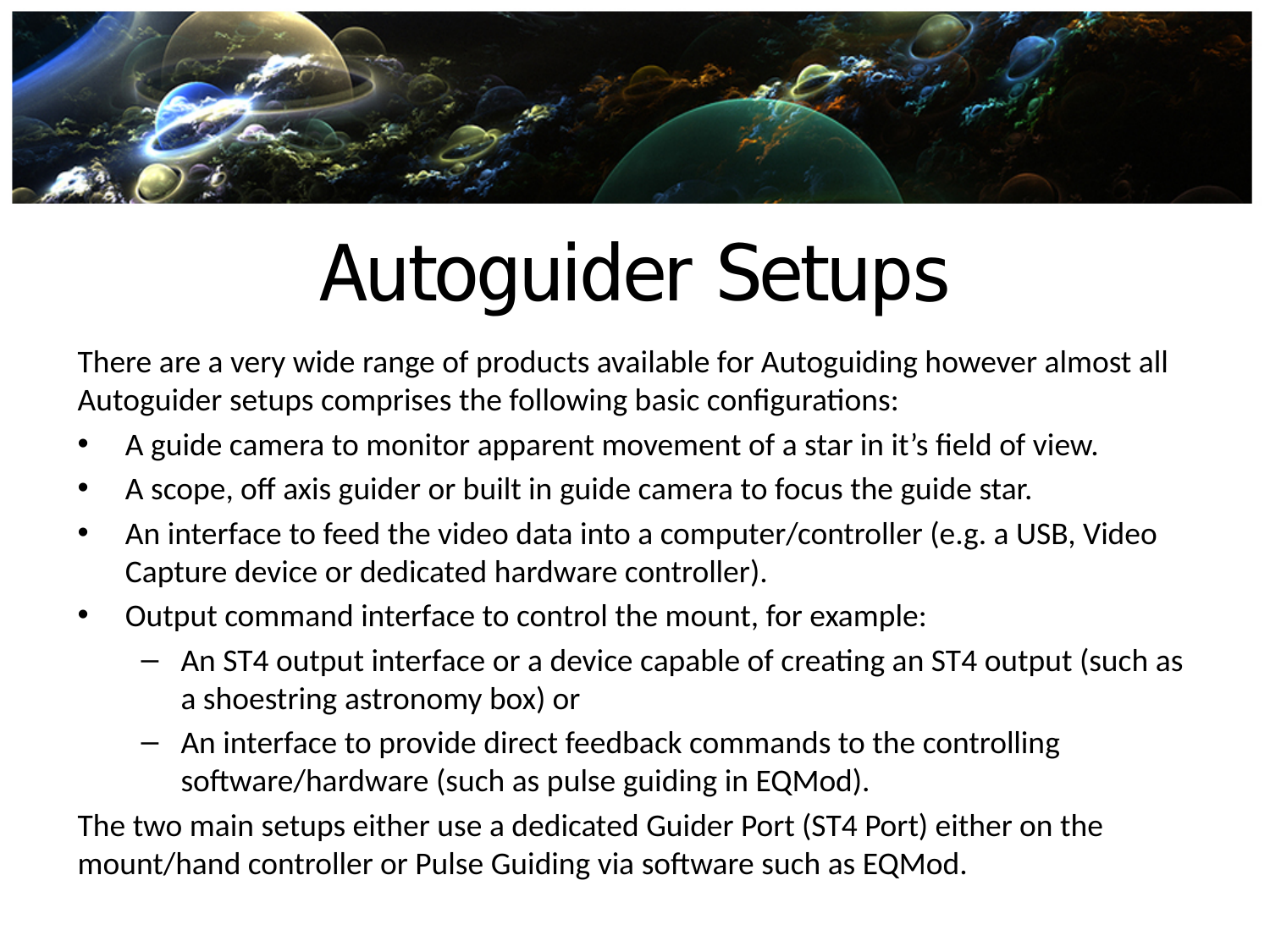

# Autoguider Setups
There are a very wide range of products available for Autoguiding however almost all Autoguider setups comprises the following basic configurations:
A guide camera to monitor apparent movement of a star in it’s field of view.
A scope, off axis guider or built in guide camera to focus the guide star.
An interface to feed the video data into a computer/controller (e.g. a USB, Video Capture device or dedicated hardware controller).
Output command interface to control the mount, for example:
An ST4 output interface or a device capable of creating an ST4 output (such as a shoestring astronomy box) or
An interface to provide direct feedback commands to the controlling software/hardware (such as pulse guiding in EQMod).
The two main setups either use a dedicated Guider Port (ST4 Port) either on the mount/hand controller or Pulse Guiding via software such as EQMod.